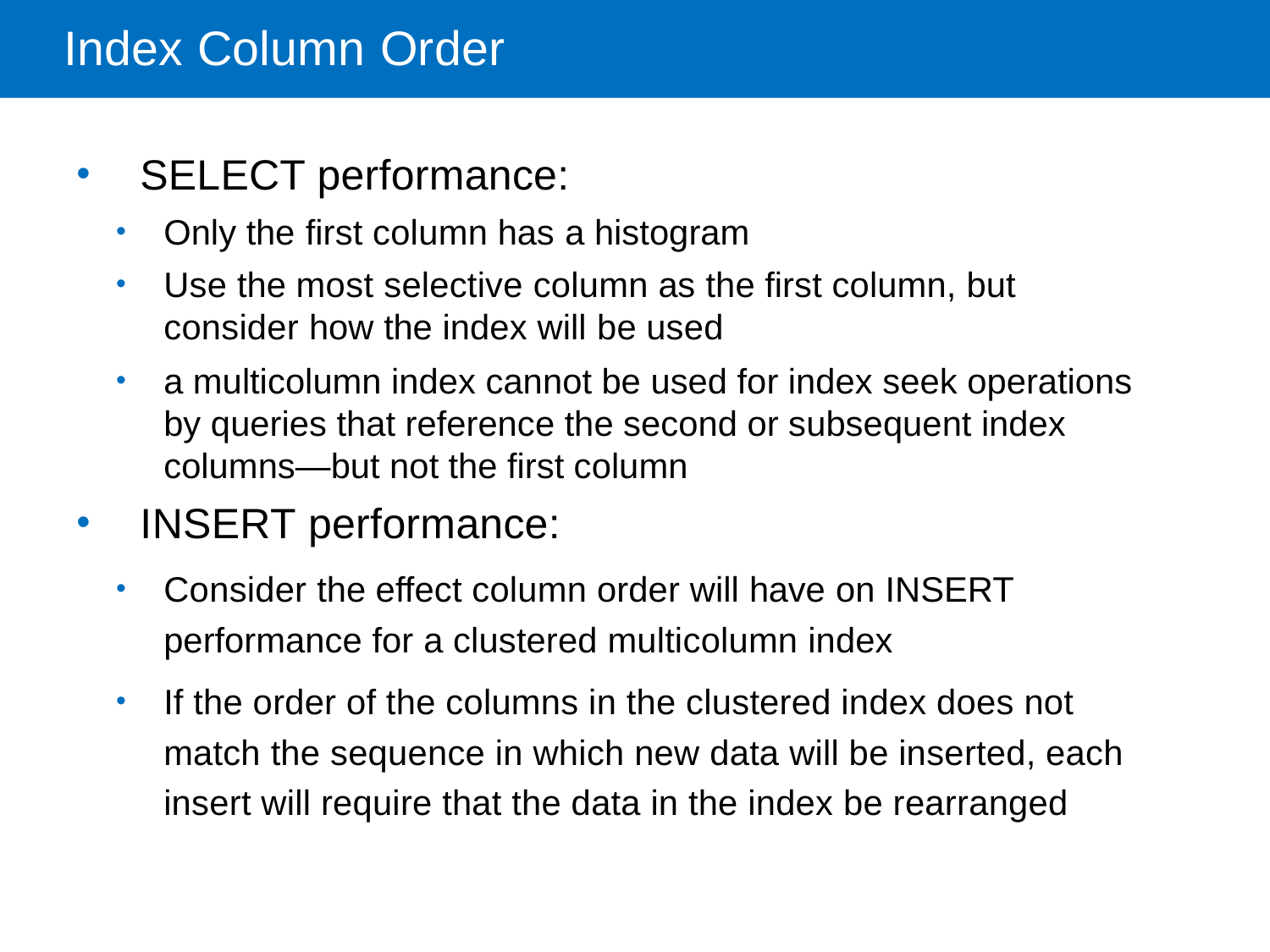

# Index Column Order
SELECT performance:
Only the first column has a histogram
Use the most selective column as the first column, but consider how the index will be used
a multicolumn index cannot be used for index seek operations by queries that reference the second or subsequent index columns—but not the first column
INSERT performance:
Consider the effect column order will have on INSERT performance for a clustered multicolumn index
If the order of the columns in the clustered index does not match the sequence in which new data will be inserted, each insert will require that the data in the index be rearranged